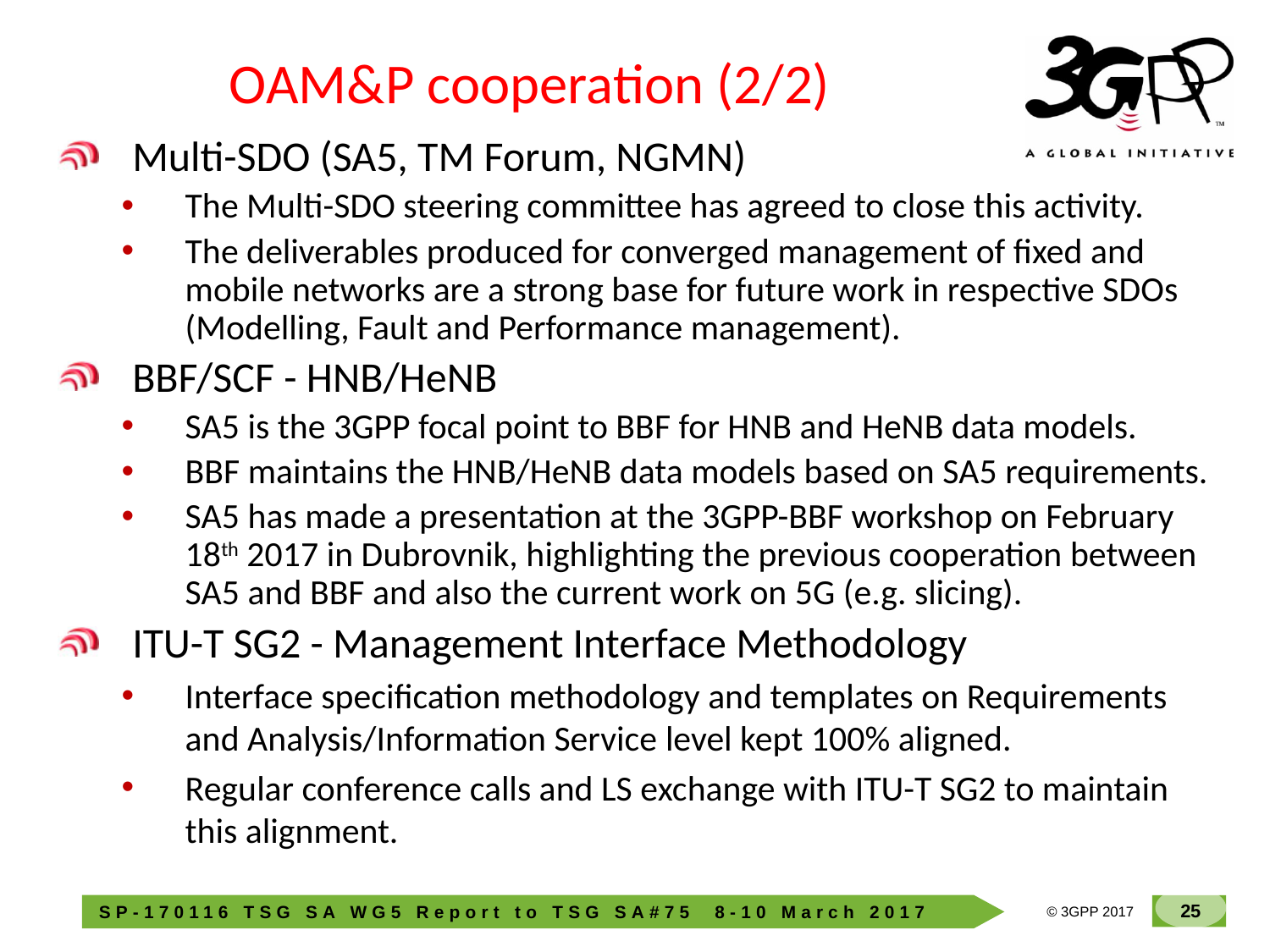

# OAM&P cooperation (2/2)
Multi-SDO (SA5, TM Forum, NGMN)
The Multi-SDO steering committee has agreed to close this activity.
The deliverables produced for converged management of fixed and mobile networks are a strong base for future work in respective SDOs (Modelling, Fault and Performance management).
BBF/SCF - HNB/HeNB
SA5 is the 3GPP focal point to BBF for HNB and HeNB data models.
BBF maintains the HNB/HeNB data models based on SA5 requirements.
SA5 has made a presentation at the 3GPP-BBF workshop on February 18th 2017 in Dubrovnik, highlighting the previous cooperation between SA5 and BBF and also the current work on 5G (e.g. slicing).
ITU-T SG2 - Management Interface Methodology
Interface specification methodology and templates on Requirements and Analysis/Information Service level kept 100% aligned.
Regular conference calls and LS exchange with ITU-T SG2 to maintain this alignment.